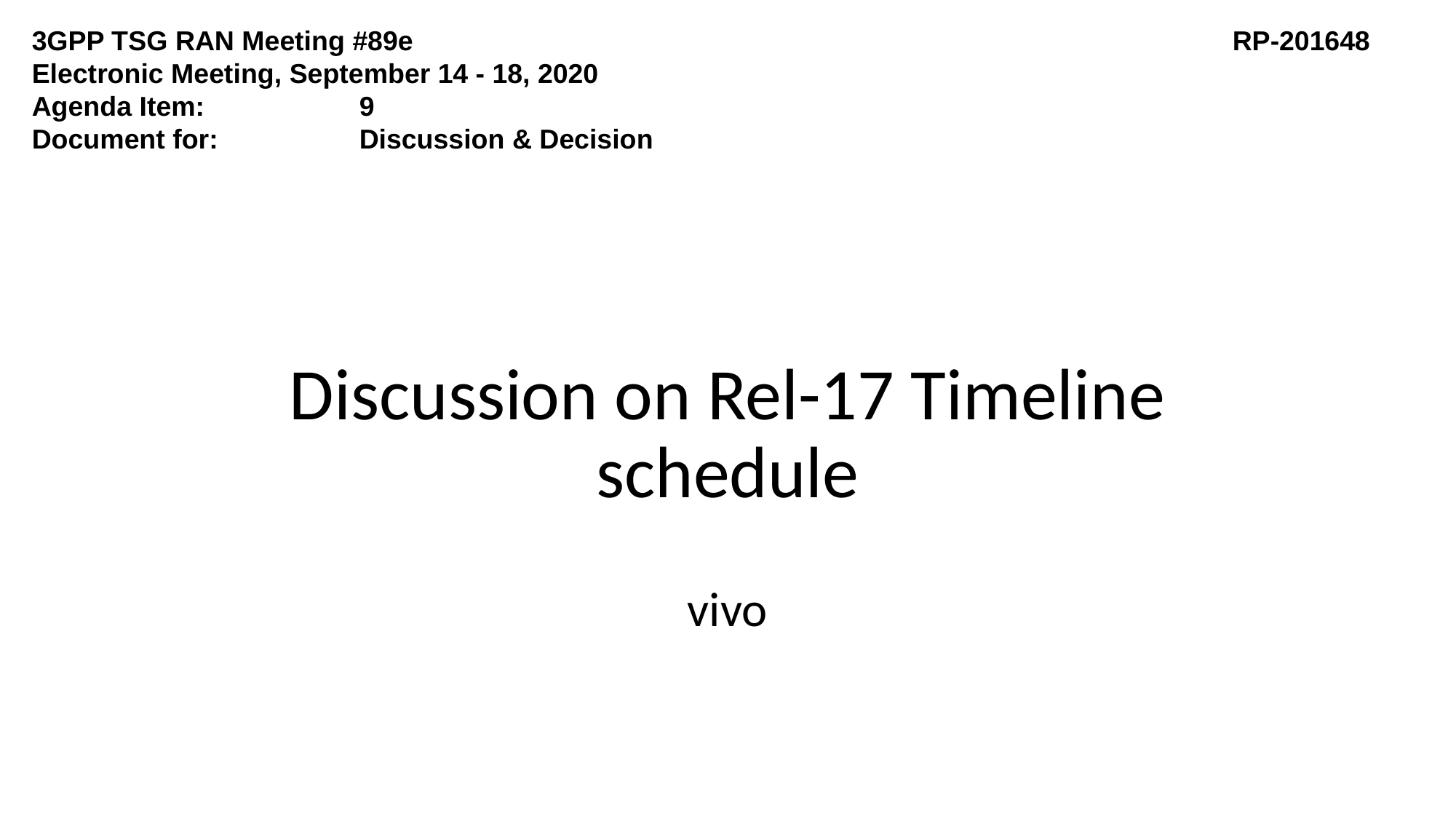

3GPP TSG RAN Meeting #89e								RP-201648
Electronic Meeting, September 14 - 18, 2020
Agenda Item:		9
Document for:		Discussion & Decision
# Discussion on Rel-17 Timeline schedule
vivo